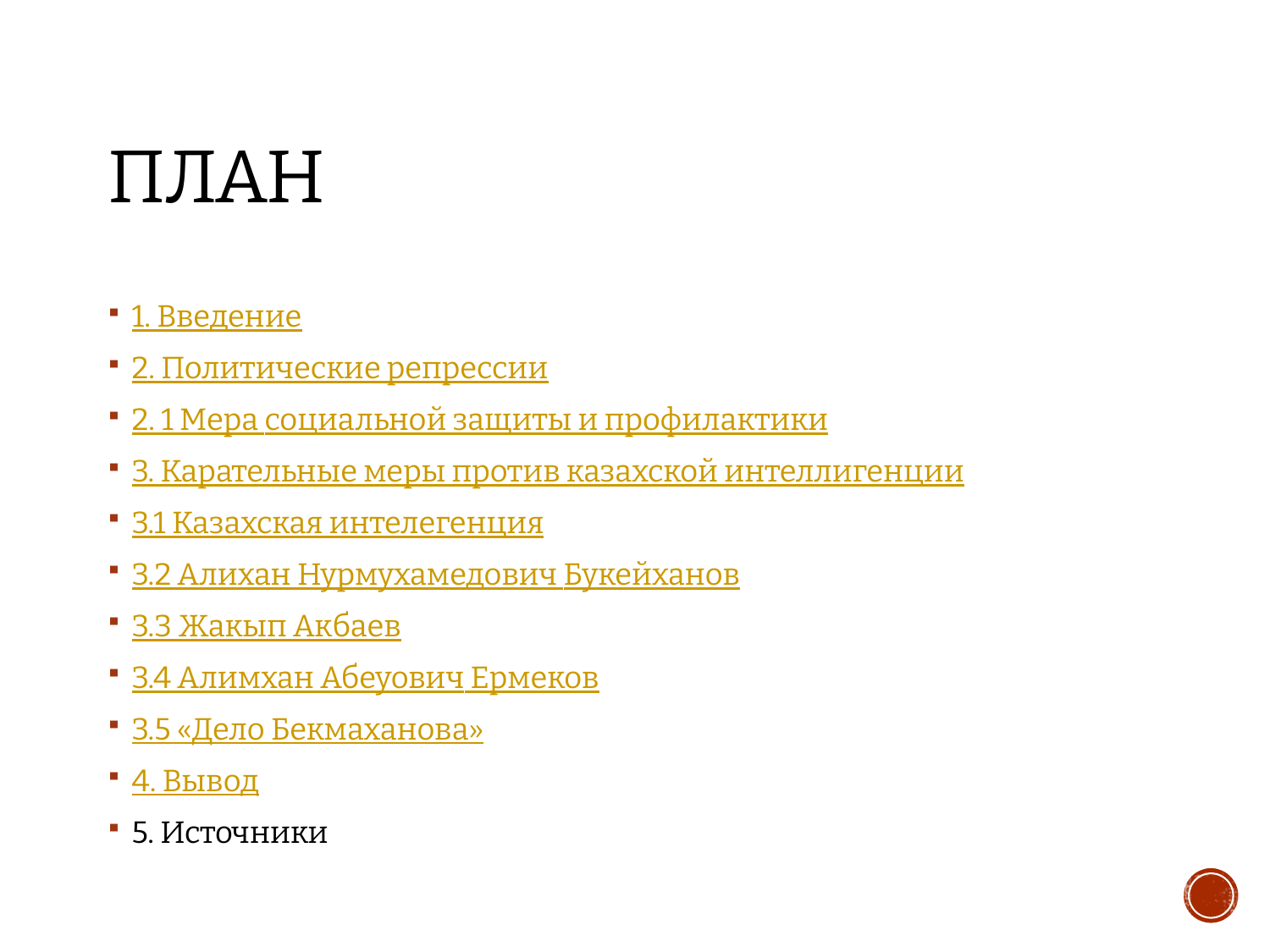

# План
1. Введение
2. Политические репрессии
2. 1 Мера социальной защиты и профилактики
3. Карательные меры против казахской интеллигенции
3.1 Казахская интелегенция
3.2 Алихан Нурмухамедович Букейханов
3.3 Жакып Акбаев
3.4 Алимхан Абеуович Ермеков
3.5 «Дело Бекмаханова»
4. Вывод
5. Источники